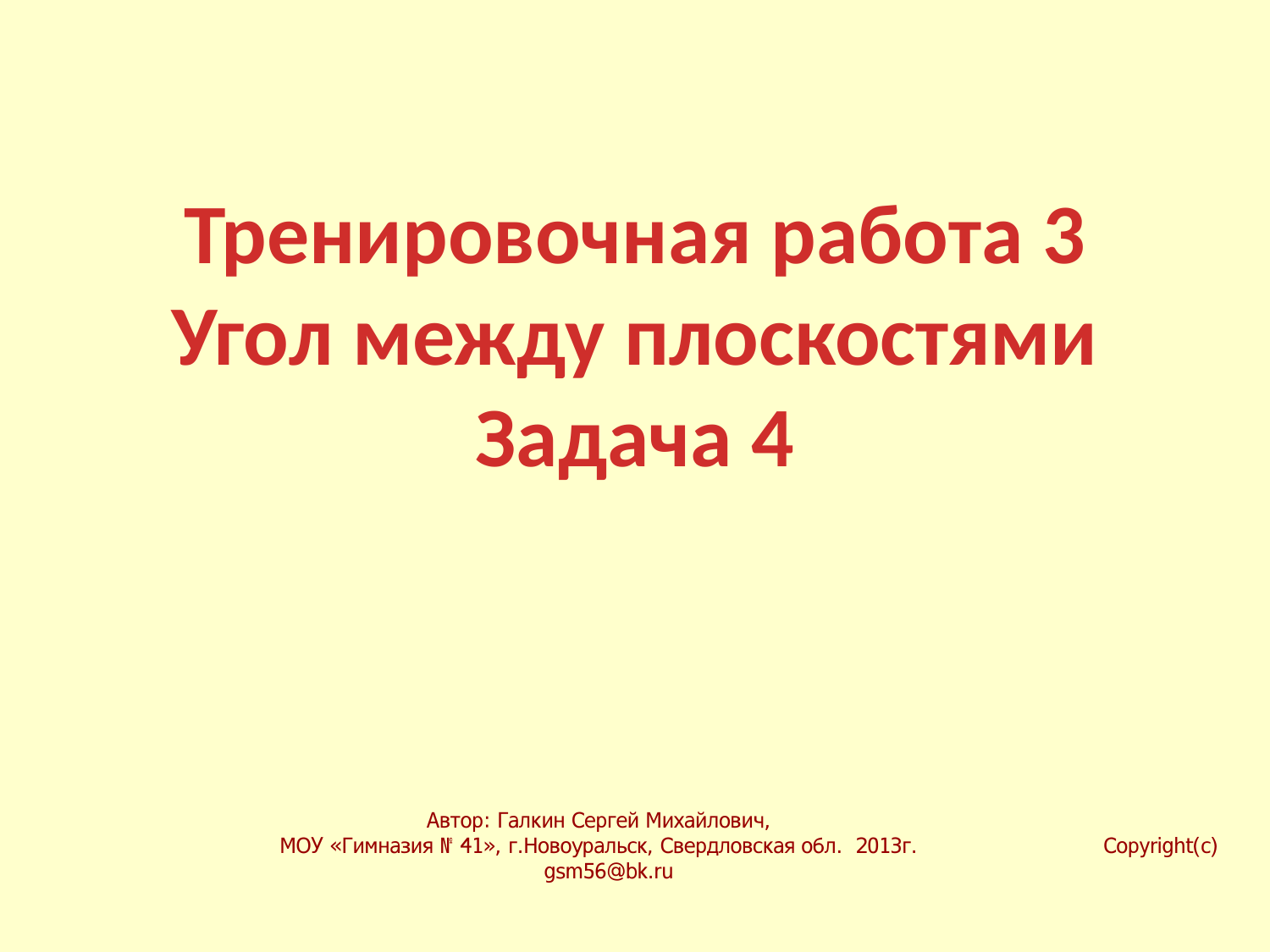

Тренировочная работа 3
Угол между плоскостями
Задача 4
Автор: Галкин Сергей Михайлович,
МОУ «Гимназия № 41», г.Новоуральск, Свердловская обл.  2013г.
  gsm56@bk.ru
Copyright(c)